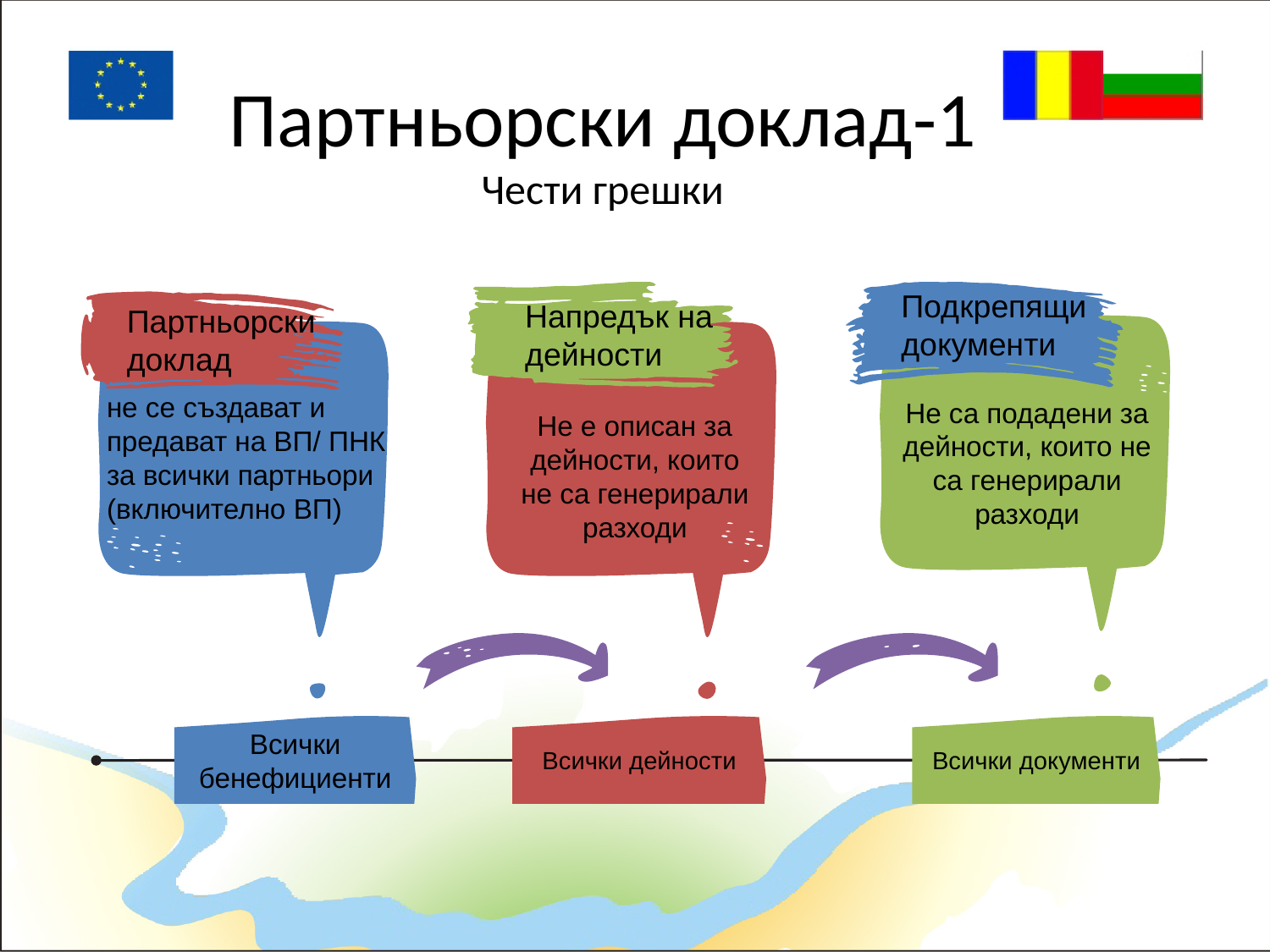

# Партньорски доклад-1 Чести грешки

Напредък на дейности

Не е описан за дейности, които не са генерирали разходи

Всички дейности

Подкрепящи документи

Не са подадени за дейности, които не са генерирали разходи

Всички документи

Партньорски доклад

не се създават и предават на ВП/ ПНК за всички партньори (включително ВП)

Всички бенефициенти